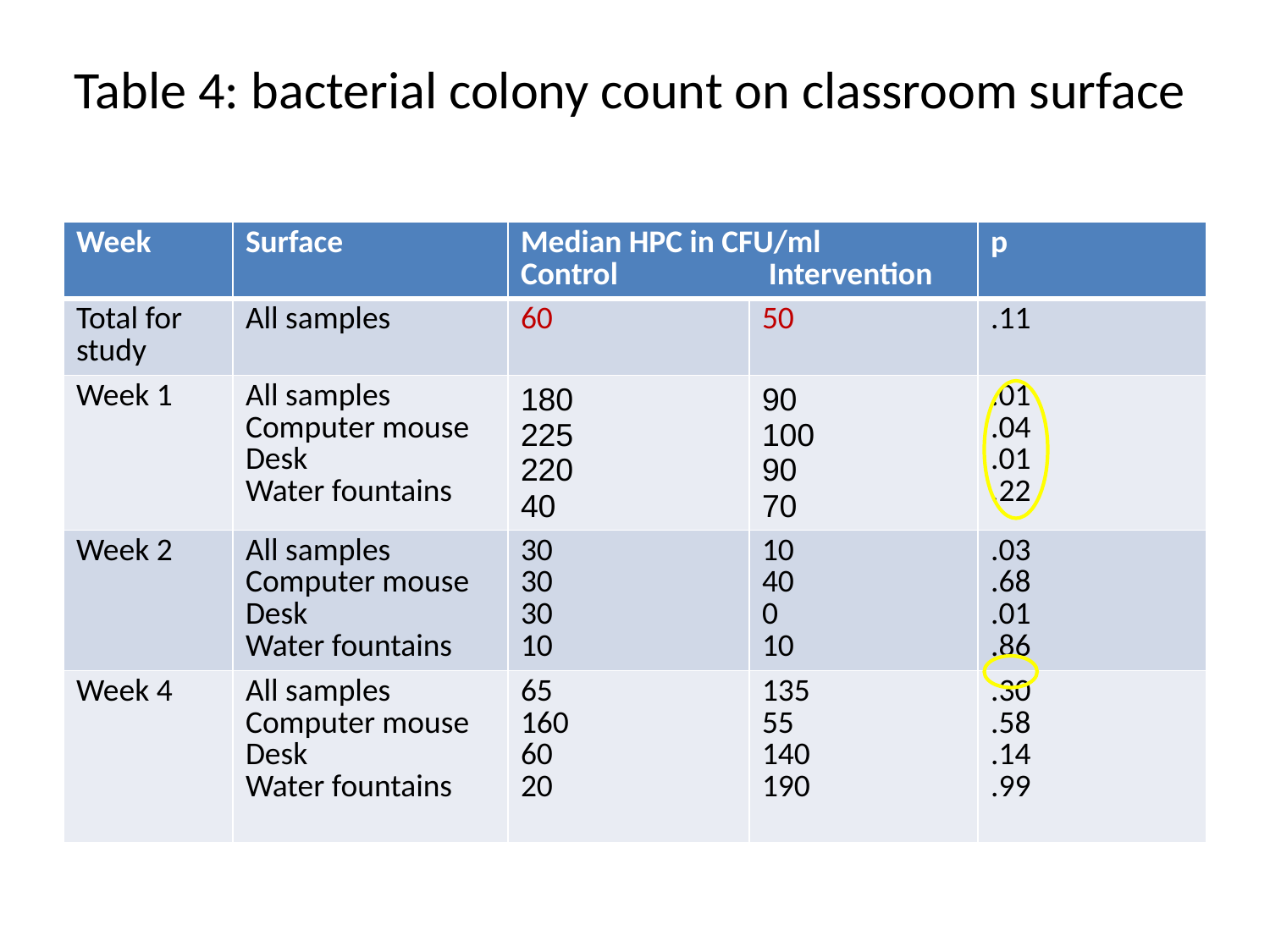

# Table 4: bacterial colony count on classroom surface
| Week | Surface | Median HPC in CFU/ml Control Intervention |  | p |
| --- | --- | --- | --- | --- |
| Total for study | All samples | 60 | 50 | .11 |
| Week 1 | All samples Computer mouse Desk Water fountains | 180 225 220 40 | 90 100 90 70 | .01 .04 .01 .22 |
| Week 2 | All samples Computer mouse Desk Water fountains | 30 30 30 10 | 10 40 0 10 | .03 .68 .01 .86 |
| Week 4 | All samples Computer mouse Desk Water fountains | 65 160 60 20 | 135 55 140 190 | .30 .58 .14 .99 |